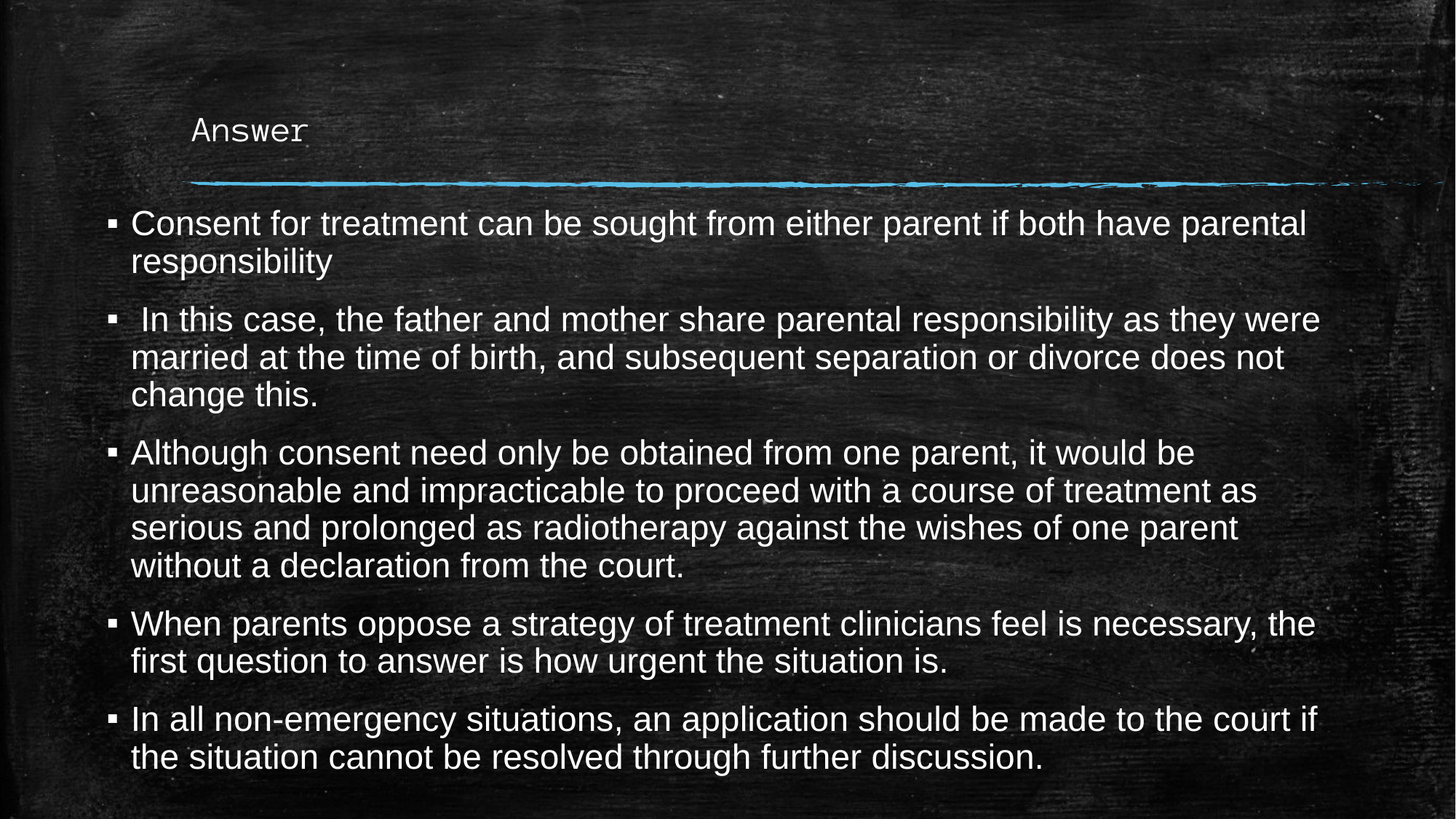

# Answer
Consent for treatment can be sought from either parent if both have parental responsibility
 In this case, the father and mother share parental responsibility as they were married at the time of birth, and subsequent separation or divorce does not change this.
Although consent need only be obtained from one parent, it would be unreasonable and impracticable to proceed with a course of treatment as serious and prolonged as radiotherapy against the wishes of one parent without a declaration from the court.
When parents oppose a strategy of treatment clinicians feel is necessary, the first question to answer is how urgent the situation is.
In all non-emergency situations, an application should be made to the court if the situation cannot be resolved through further discussion.